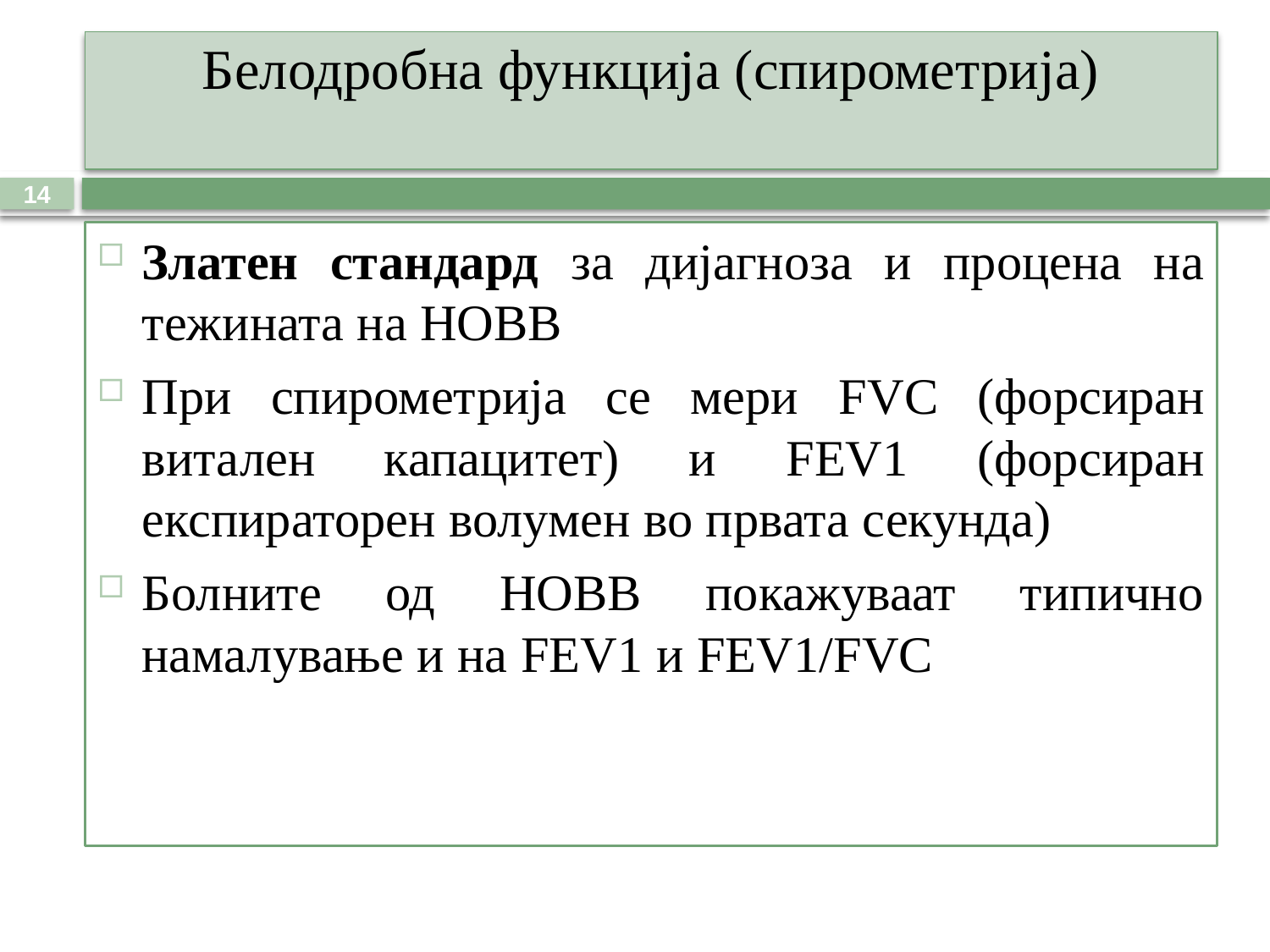

# Белодробна функција (спирометрија)
14
Златен стандард за дијагноза и процена на тежината на НОВВ
При спирометрија се мери FVC (форсиран витален капацитет) и FEV1 (форсиран експираторен волумен во првата секунда)
Болните од НОВВ покажуваат типично намалување и на FEV1 и FEV1/FVC